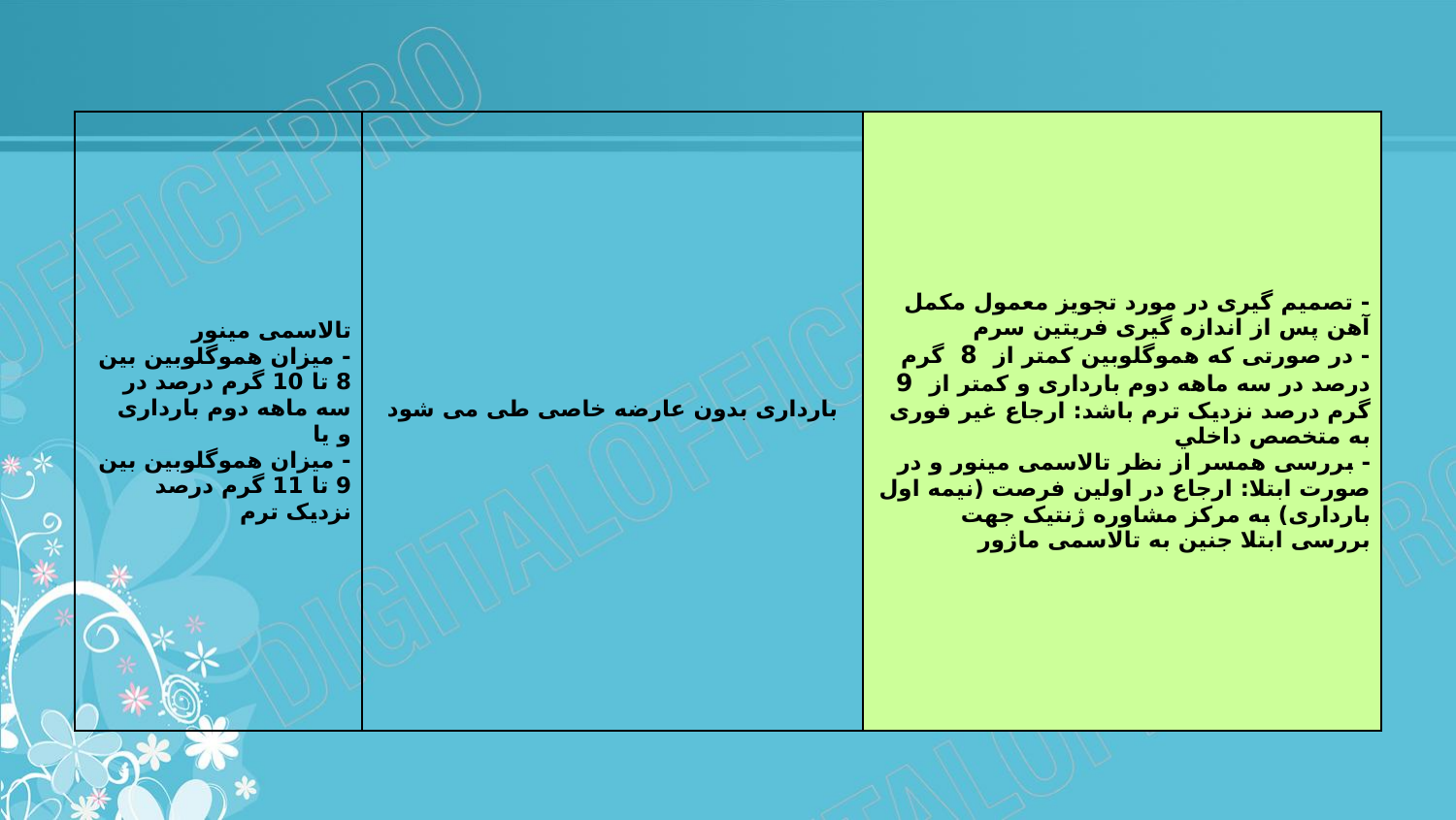

| تالاسمی مینور - میزان هموگلوبین بین 8 تا 10 گرم درصد در سه ماهه دوم بارداری و یا - میزان هموگلوبین بین 9 تا 11 گرم درصد نزدیک ترم | بارداری بدون عارضه خاصی طی می شود | - تصمیم گیری در مورد تجویز معمول مکمل آهن پس از اندازه گیری فریتین سرم - در صورتی که هموگلوبین کمتر از 8 گرم درصد در سه ماهه دوم بارداری و کمتر از 9 گرم درصد نزدیک ترم باشد: ارجاع غیر فوری به متخصص داخلي - بررسی همسر از نظر تالاسمی مینور و در صورت ابتلا: ارجاع در اولین فرصت (نیمه اول بارداری) به مرکز مشاوره ژنتیک جهت بررسی ابتلا جنین به تالاسمی ماژور |
| --- | --- | --- |